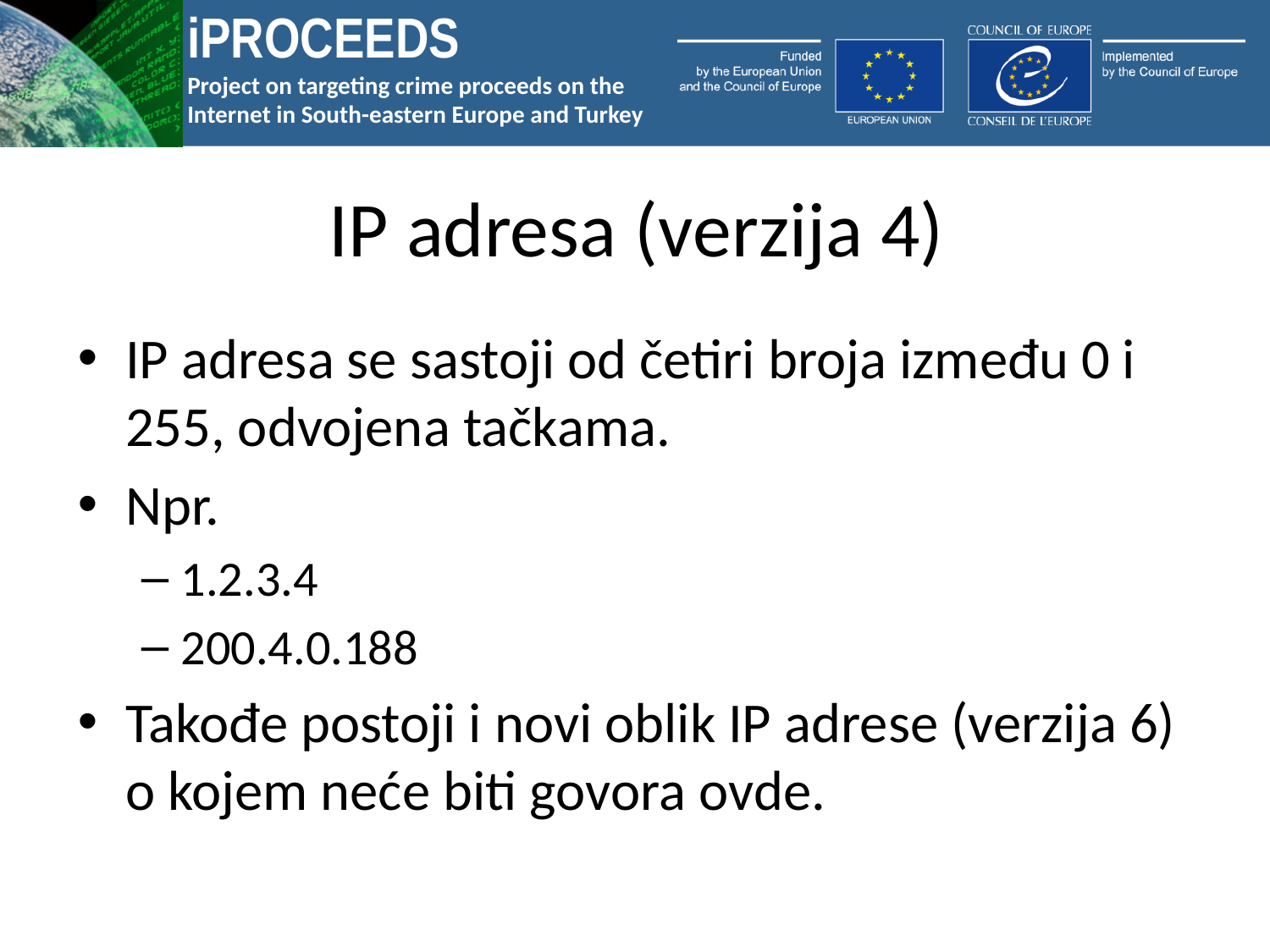

# IP adresa (verzija 4)
IP adresa se sastoji od četiri broja između 0 i 255, odvojena tačkama.
Npr.
1.2.3.4
200.4.0.188
Takođe postoji i novi oblik IP adrese (verzija 6) o kojem neće biti govora ovde.